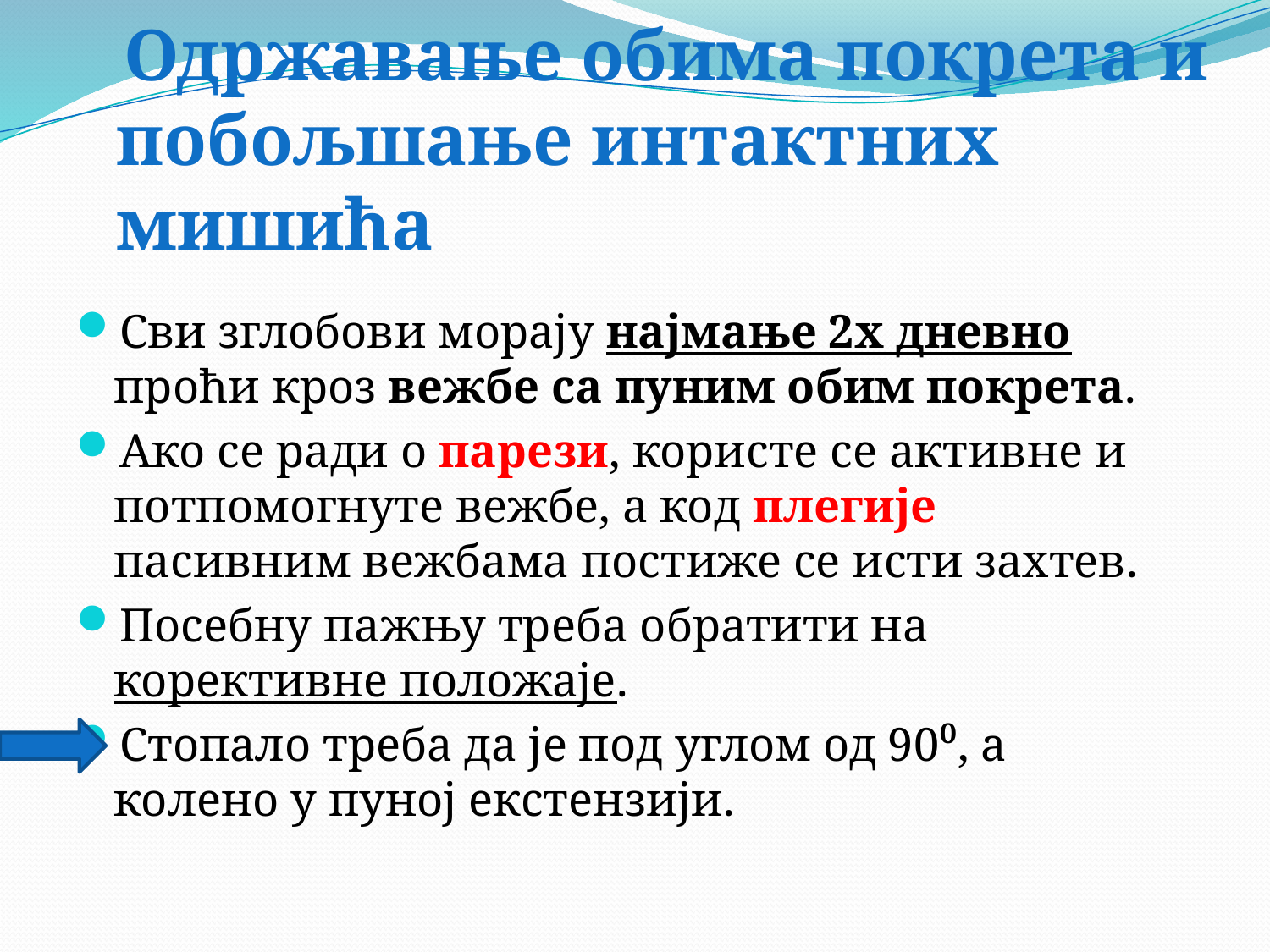

# Одржавање обима покрета и побољшање интактних мишића
Сви зглобови морају најмање 2х дневно проћи кроз вежбе са пуним обим покрета.
Ако се ради о парези, користе се активне и потпомогнуте вежбе, а код плегије пасивним вежбама постиже се исти захтев.
Посебну пажњу треба обратити на корективне положаје.
Стопало треба да је под углом од 90⁰, а колено у пуној екстензији.